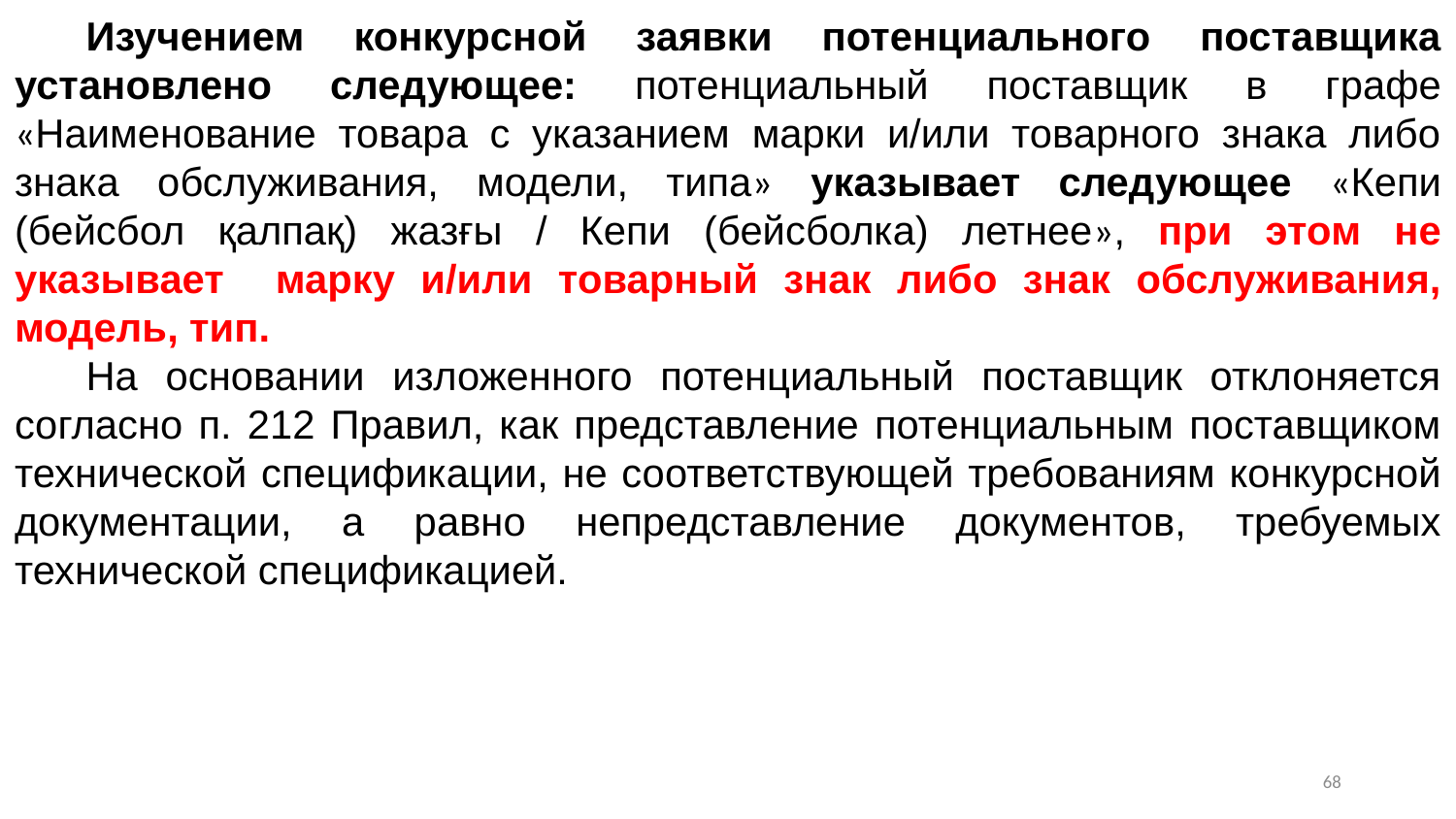

Изучением конкурсной заявки потенциального поставщика установлено следующее: потенциальный поставщик в графе «Наименование товара с указанием марки и/или товарного знака либо знака обслуживания, модели, типа» указывает следующее «Кепи (бейсбол қалпақ) жазғы / Кепи (бейсболка) летнее», при этом не указывает  марку и/или товарный знак либо знак обслуживания, модель, тип.
На основании изложенного потенциальный поставщик отклоняется согласно п. 212 Правил, как представление потенциальным поставщиком технической спецификации, не соответствующей требованиям конкурсной документации, а равно непредставление документов, требуемых технической спецификацией.

68